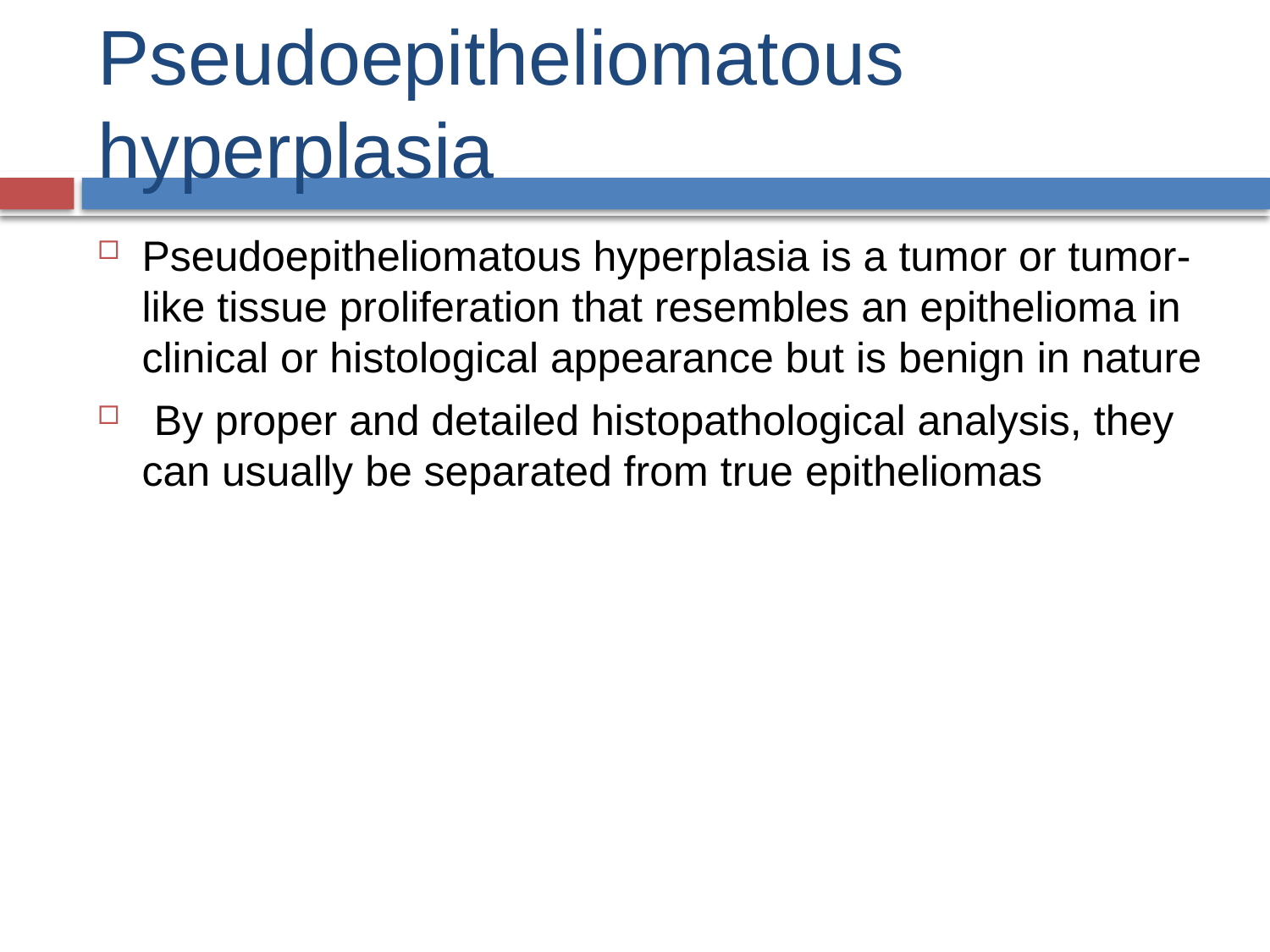

# Pseudoepitheliomatous hyperplasia
Pseudoepitheliomatous hyperplasia is a tumor or tumor-like tissue proliferation that resembles an epithelioma in clinical or histological appearance but is benign in nature
 By proper and detailed histopathological analysis, they can usually be separated from true epitheliomas